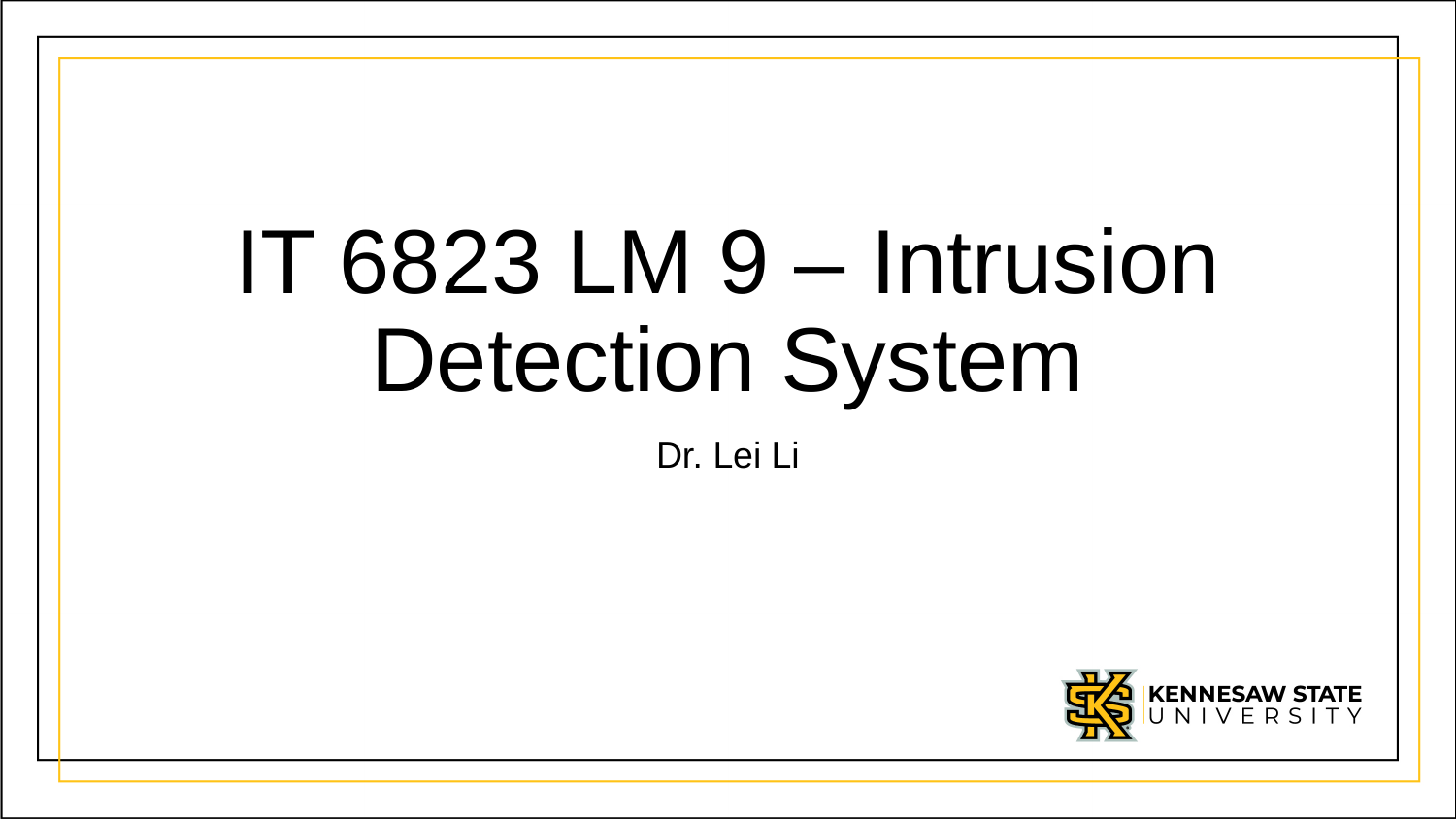

# IT 6823 LM 9 – Intrusion Detection System
Dr. Lei Li